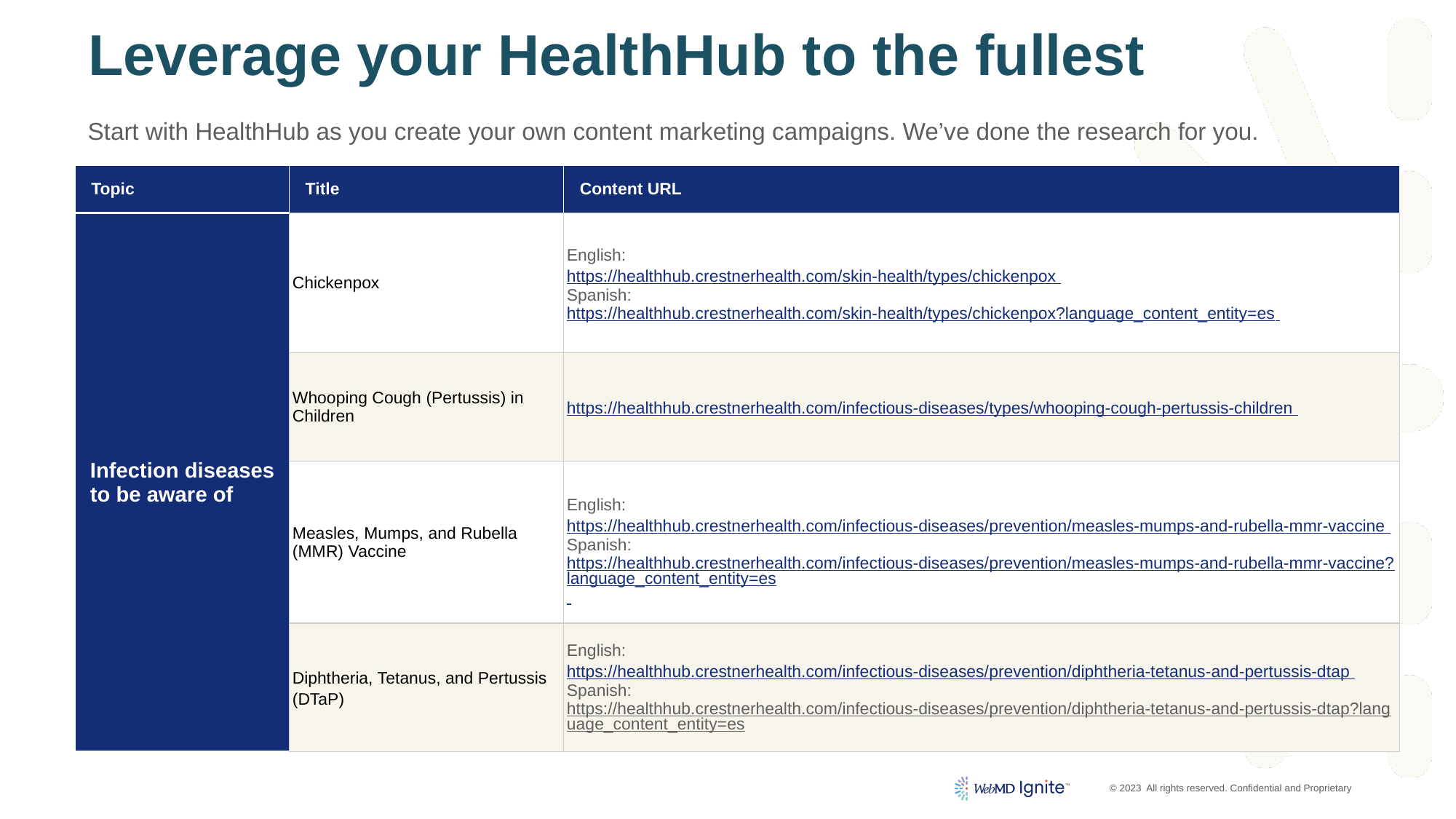

# Leverage your HealthHub to the fullest
Start with HealthHub as you create your own content marketing campaigns. We’ve done the research for you.
| Topic | Title | Content URL |
| --- | --- | --- |
| Infection diseases to be aware of | Chickenpox | English: https://healthhub.crestnerhealth.com/skin-health/types/chickenpox Spanish: https://healthhub.crestnerhealth.com/skin-health/types/chickenpox?language\_content\_entity=es |
|  | Whooping Cough (Pertussis) in Children | https://healthhub.crestnerhealth.com/infectious-diseases/types/whooping-cough-pertussis-children |
|  | Measles, Mumps, and Rubella (MMR) Vaccine | English: https://healthhub.crestnerhealth.com/infectious-diseases/prevention/measles-mumps-and-rubella-mmr-vaccine Spanish: https://healthhub.crestnerhealth.com/infectious-diseases/prevention/measles-mumps-and-rubella-mmr-vaccine?language\_content\_entity=es |
|  | Diphtheria, Tetanus, and Pertussis (DTaP) | English: https://healthhub.crestnerhealth.com/infectious-diseases/prevention/diphtheria-tetanus-and-pertussis-dtap Spanish: https://healthhub.crestnerhealth.com/infectious-diseases/prevention/diphtheria-tetanus-and-pertussis-dtap?language\_content\_entity=es |